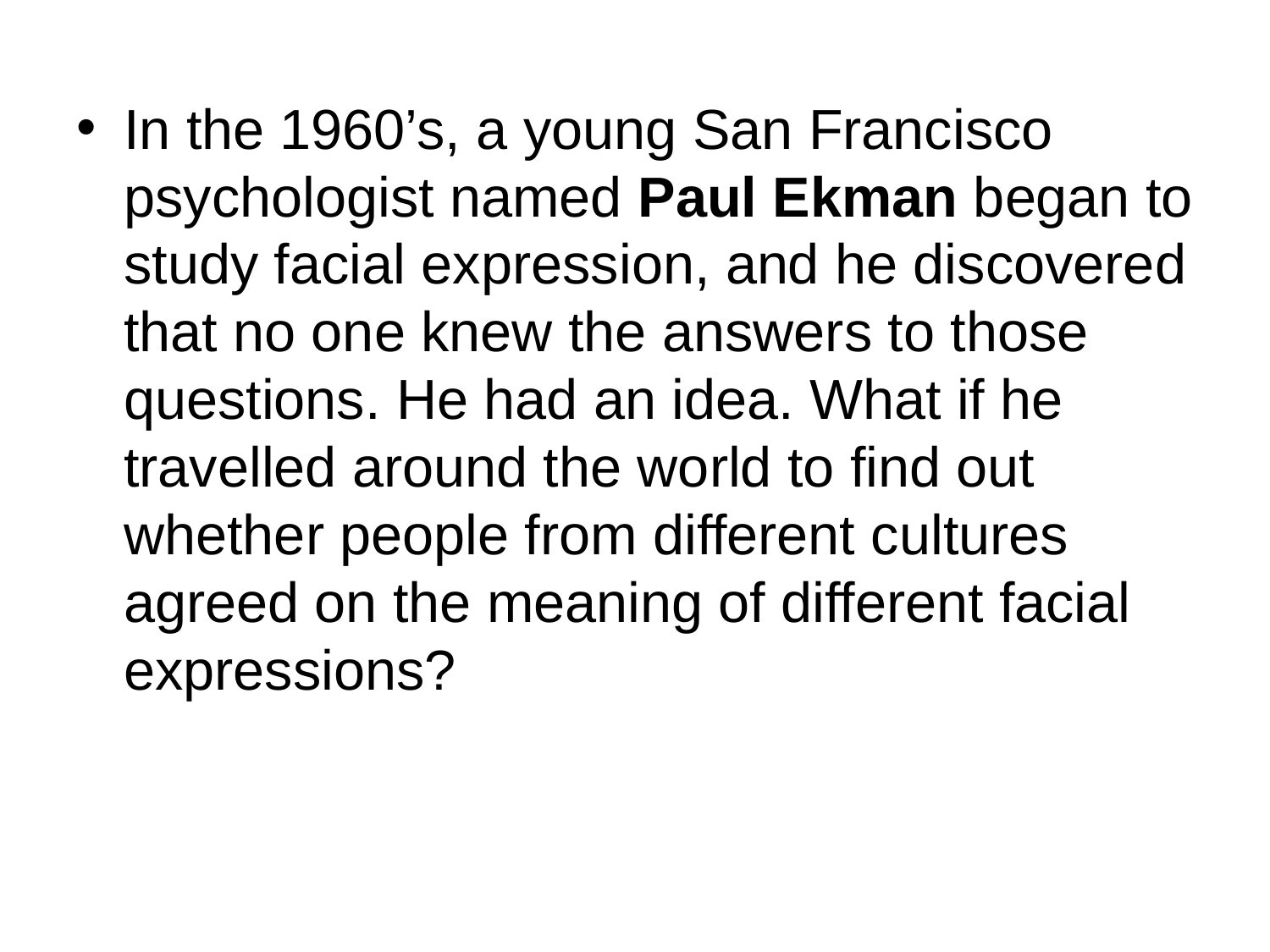

In the 1960’s, a young San Francisco psychologist named Paul Ekman began to study facial expression, and he discovered that no one knew the answers to those questions. He had an idea. What if he travelled around the world to find out whether people from different cultures agreed on the meaning of different facial expressions?